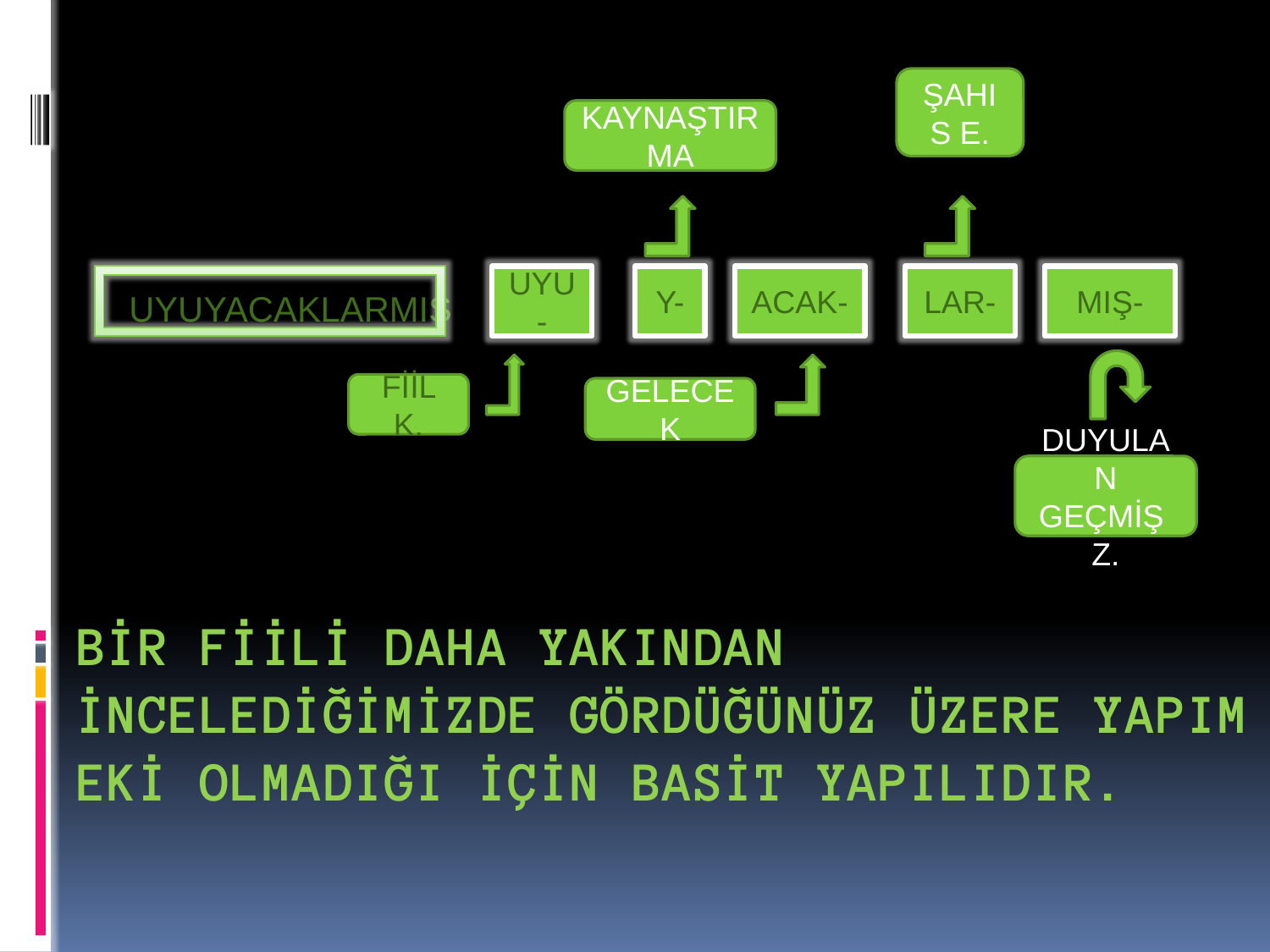

ŞAHIS E.
KAYNAŞTIRMA
UYUYACAKLARMIŞ

UYU-
Y-
ACAK-
LAR-
MIŞ-

FİİL K.
GELECEK
DUYULAN GEÇMİŞ  Z.
# BİR FİİLİ DAHA YAKINDAN İNCELEDİĞİMİZDE GÖRDÜĞÜNÜZ ÜZERE YAPIM EKİ OLMADIĞI İÇİN BASİT YAPILIDIR.